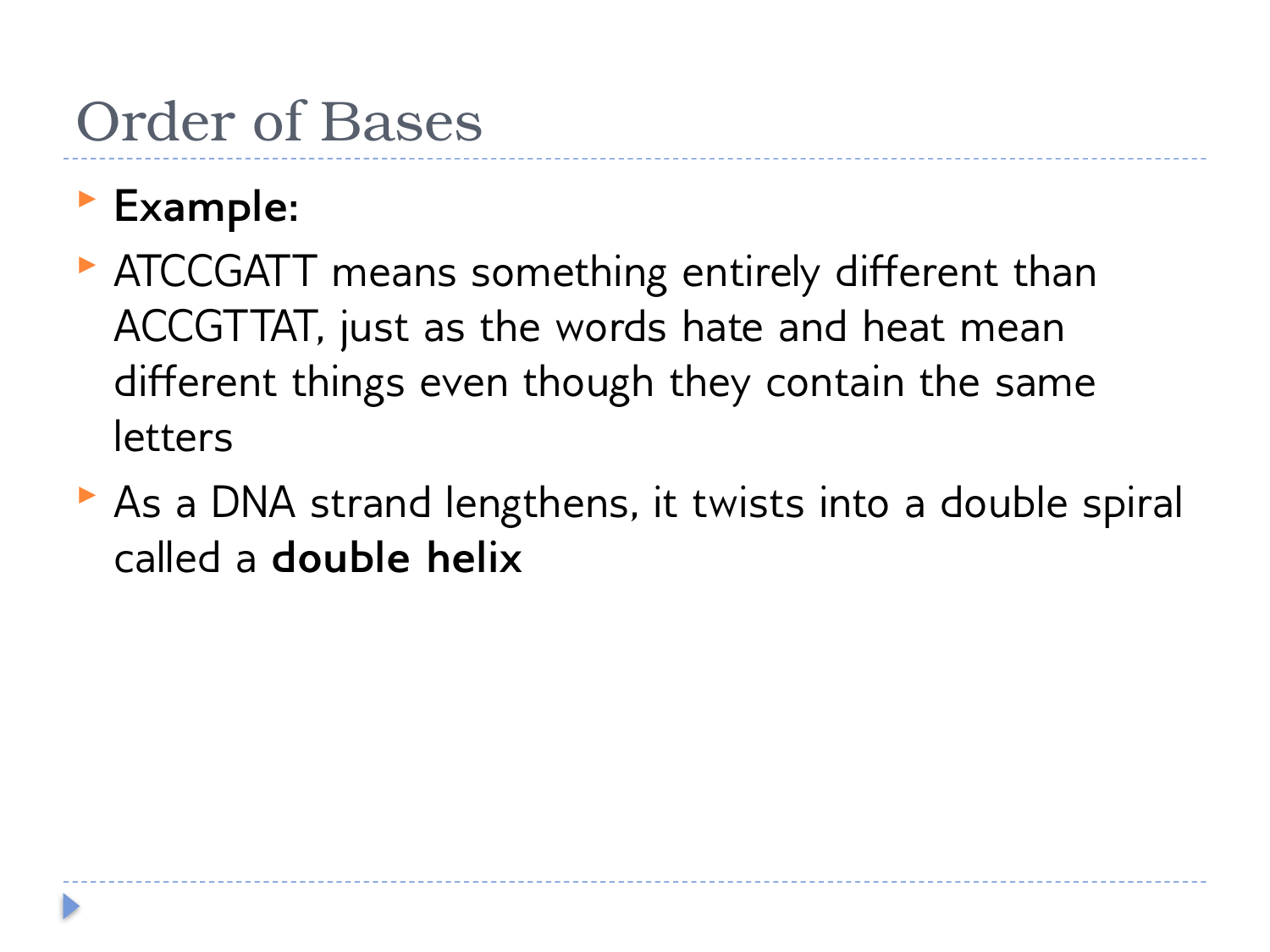

# Order of Bases
Example:
ATCCGATT means something entirely different than ACCGTTAT, just as the words hate and heat mean different things even though they contain the same letters
As a DNA strand lengthens, it twists into a double spiral called a double helix